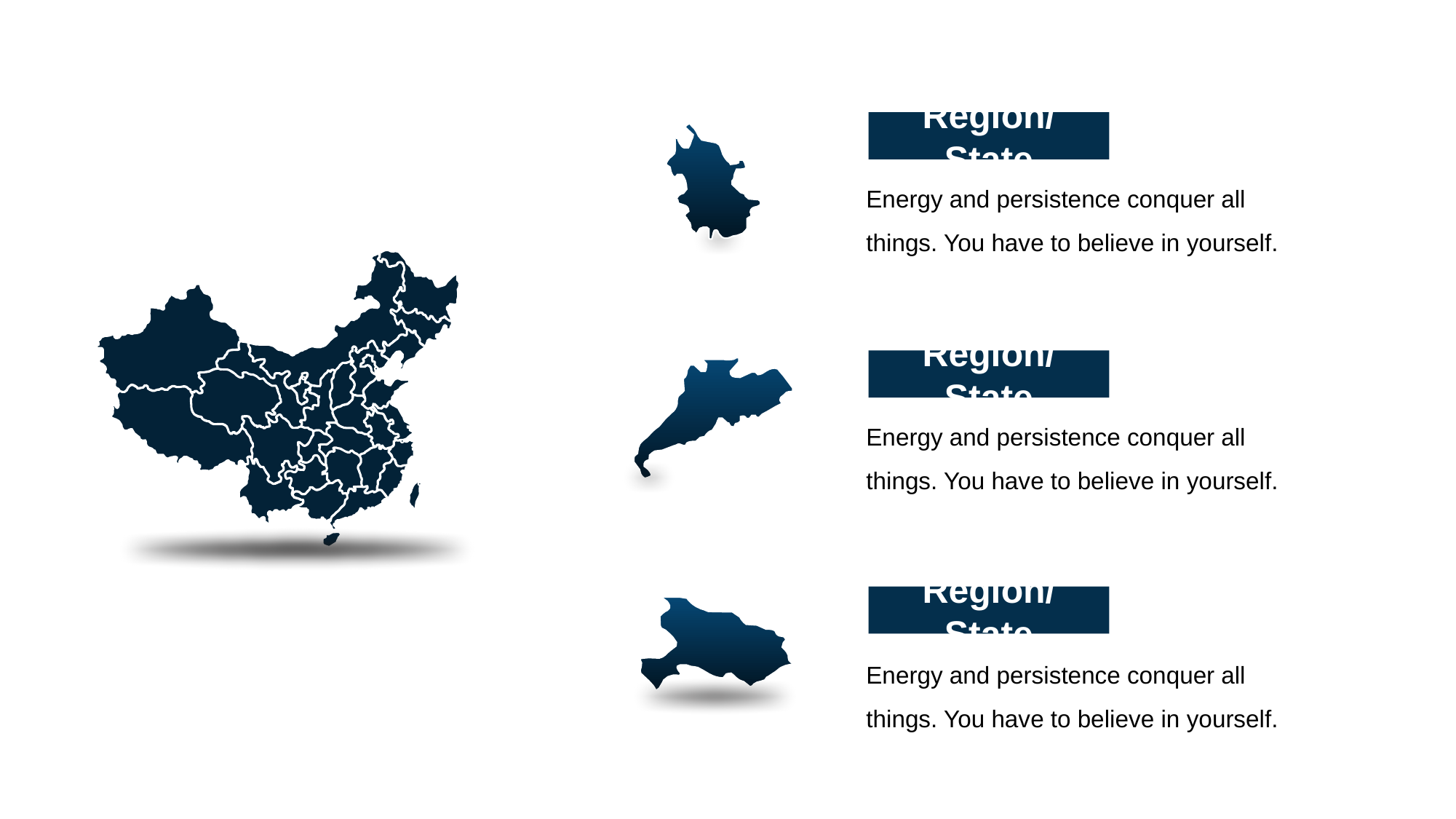

Region/State
Energy and persistence conquer all things. You have to believe in yourself.

Region/State
Energy and persistence conquer all things. You have to believe in yourself.

Region/State
Energy and persistence conquer all things. You have to believe in yourself.